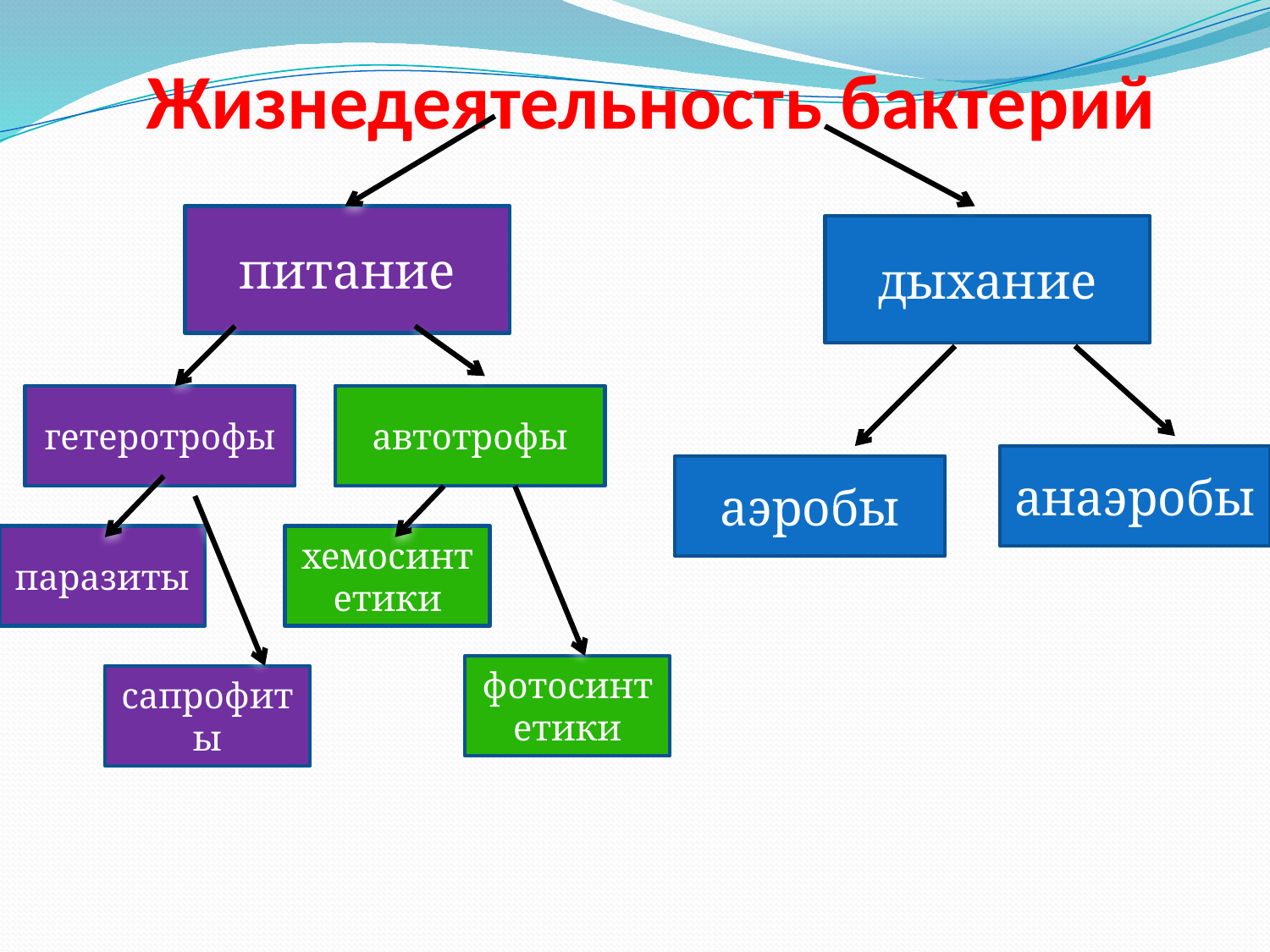

# Жизнедеятельность бактерий
питание
дыхание
гетеротрофы
автотрофы
анаэробы
аэробы
паразиты
хемосинтетики
фотосинтетики
сапрофиты